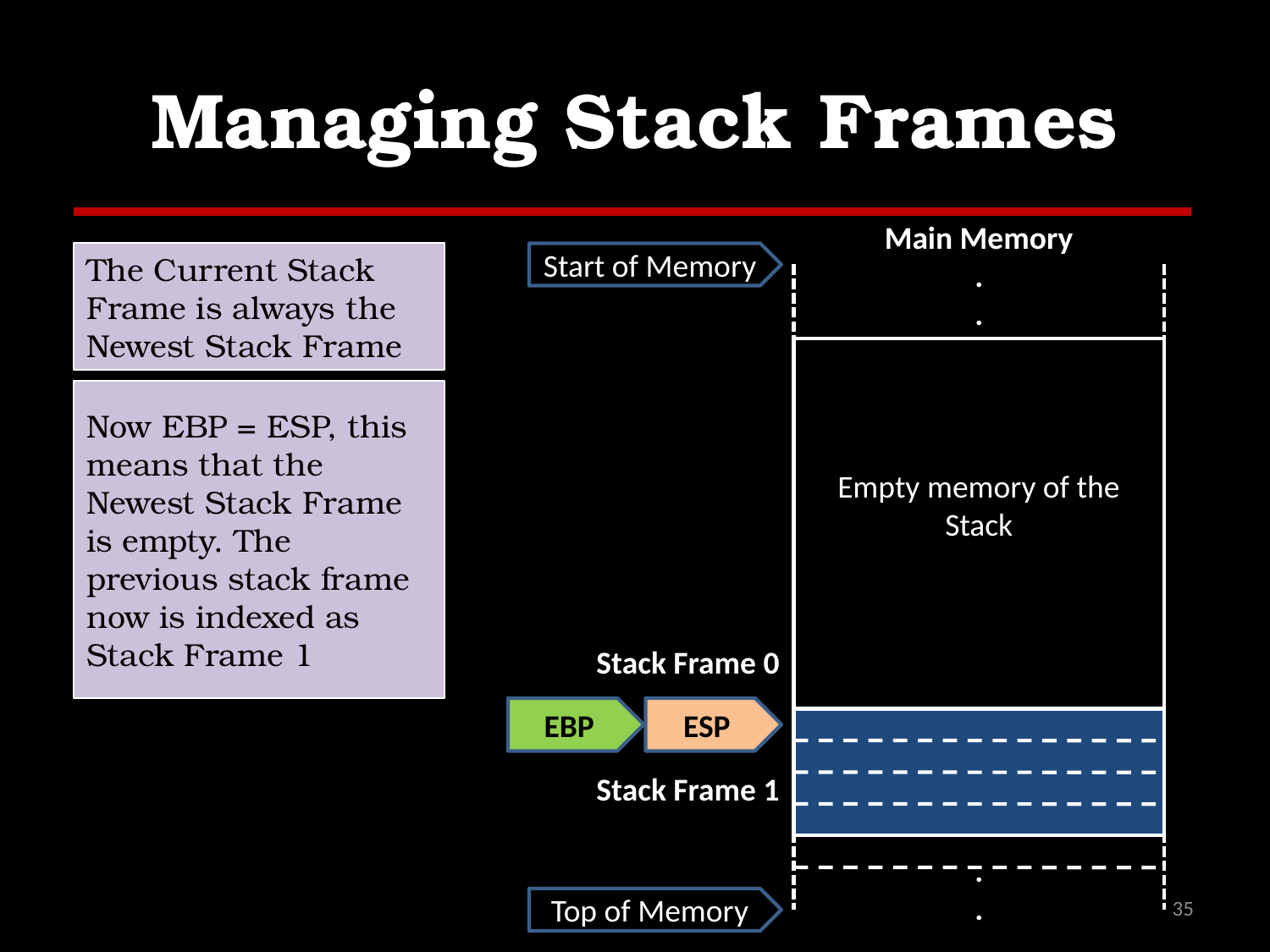

# Managing Stack Frames
Main Memory
.
.

The Current Stack Frame is always the Newest Stack Frame

Start of Memory
Empty memory of the Stack

Now EBP = ESP, this means that the Newest Stack Frame is empty. The previous stack frame now is indexed as
Stack Frame 1
Stack Frame 0
EBP
ESP

Stack Frame 1
.
.
35
Top of Memory